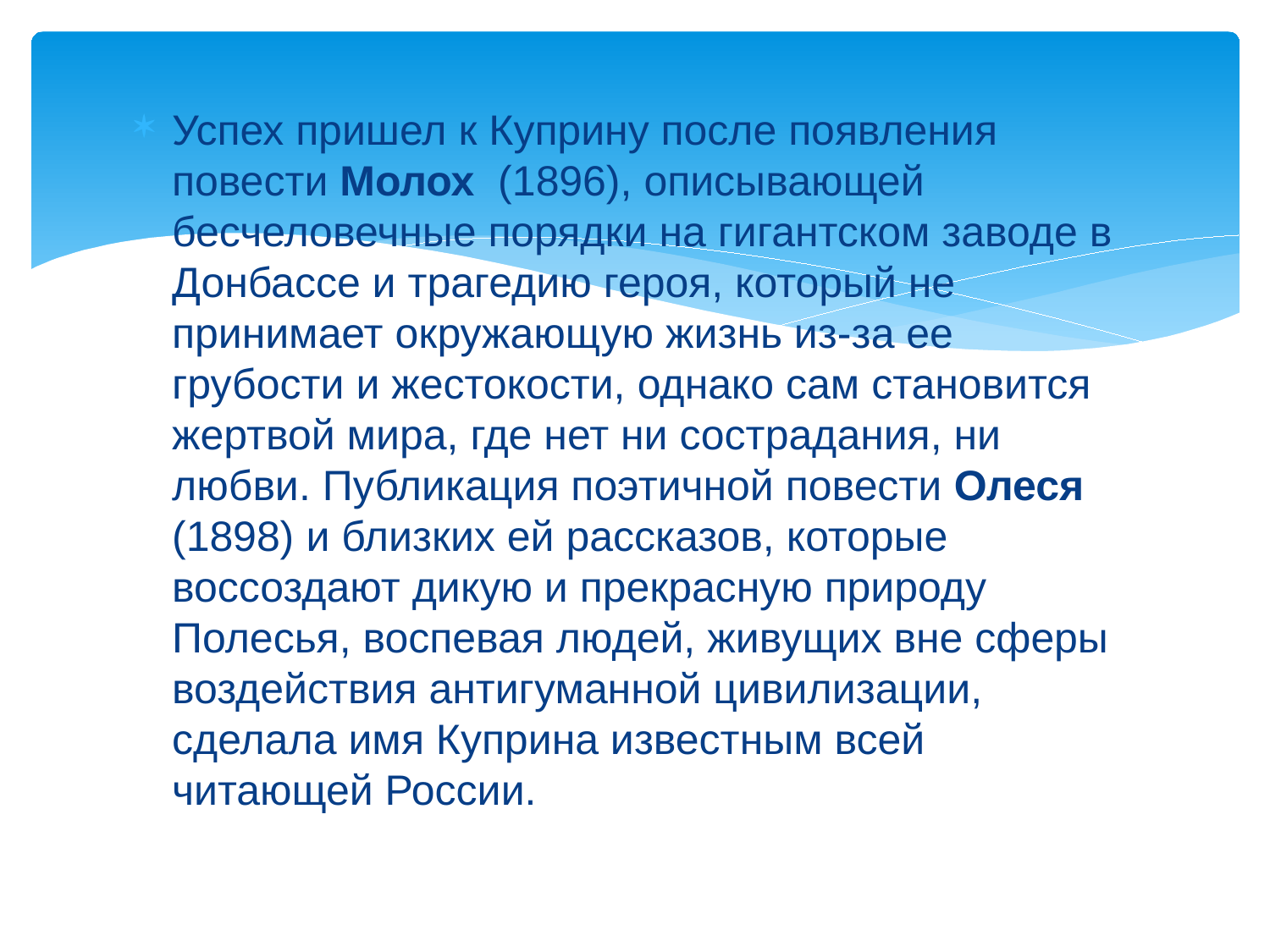

Успех пришел к Куприну после появления повести Молох  (1896), описывающей бесчеловечные порядки на гигантском заводе в Донбассе и трагедию героя, который не принимает окружающую жизнь из-за ее грубости и жестокости, однако сам становится жертвой мира, где нет ни сострадания, ни любви. Публикация поэтичной повести Олеся  (1898) и близких ей рассказов, которые воссоздают дикую и прекрасную природу Полесья, воспевая людей, живущих вне сферы воздействия антигуманной цивилизации, сделала имя Куприна известным всей читающей России.